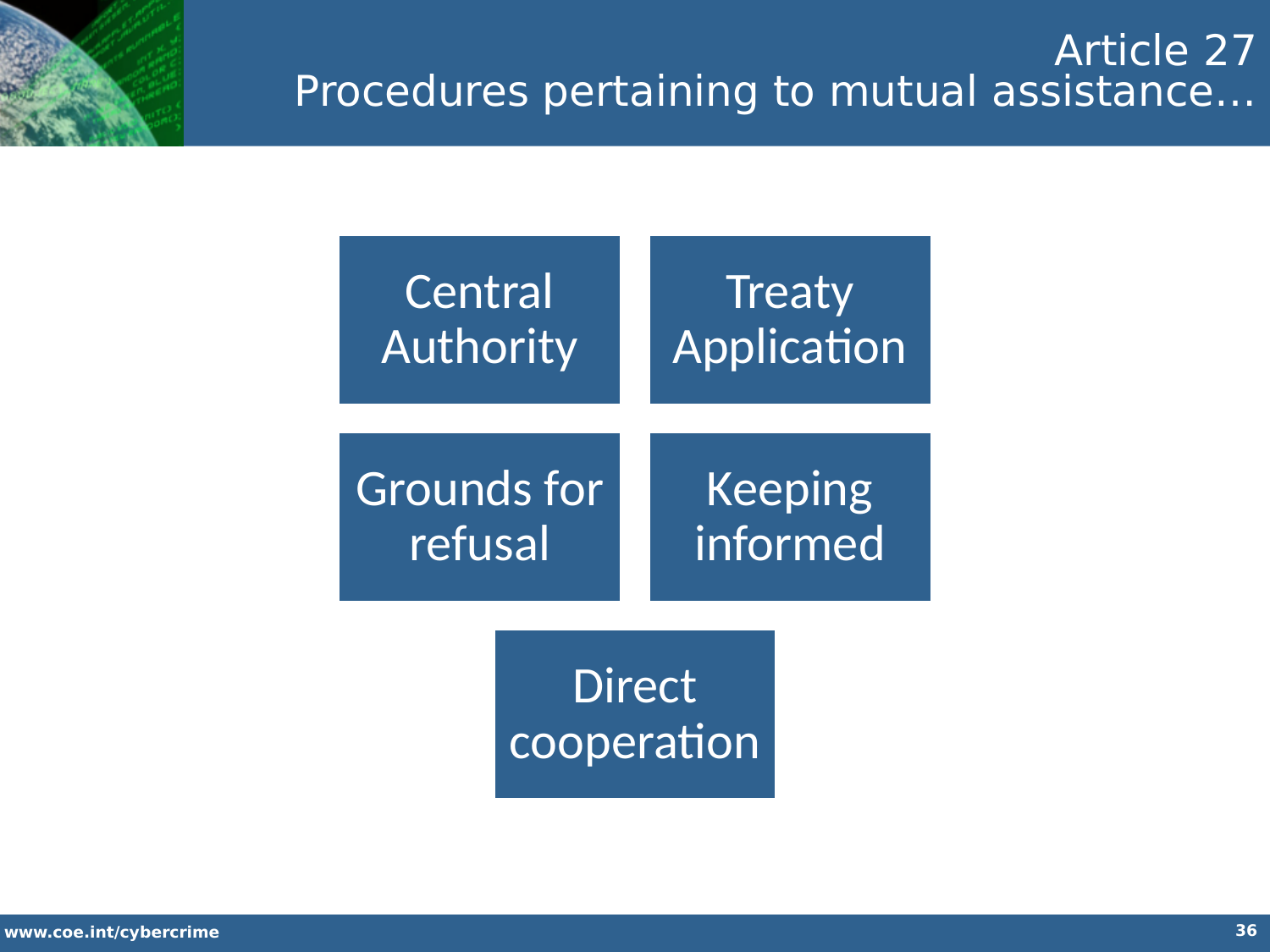

Article 27
Procedures pertaining to mutual assistance…
Central Authority
Treaty Application
Grounds for refusal
Keeping informed
Direct cooperation
36